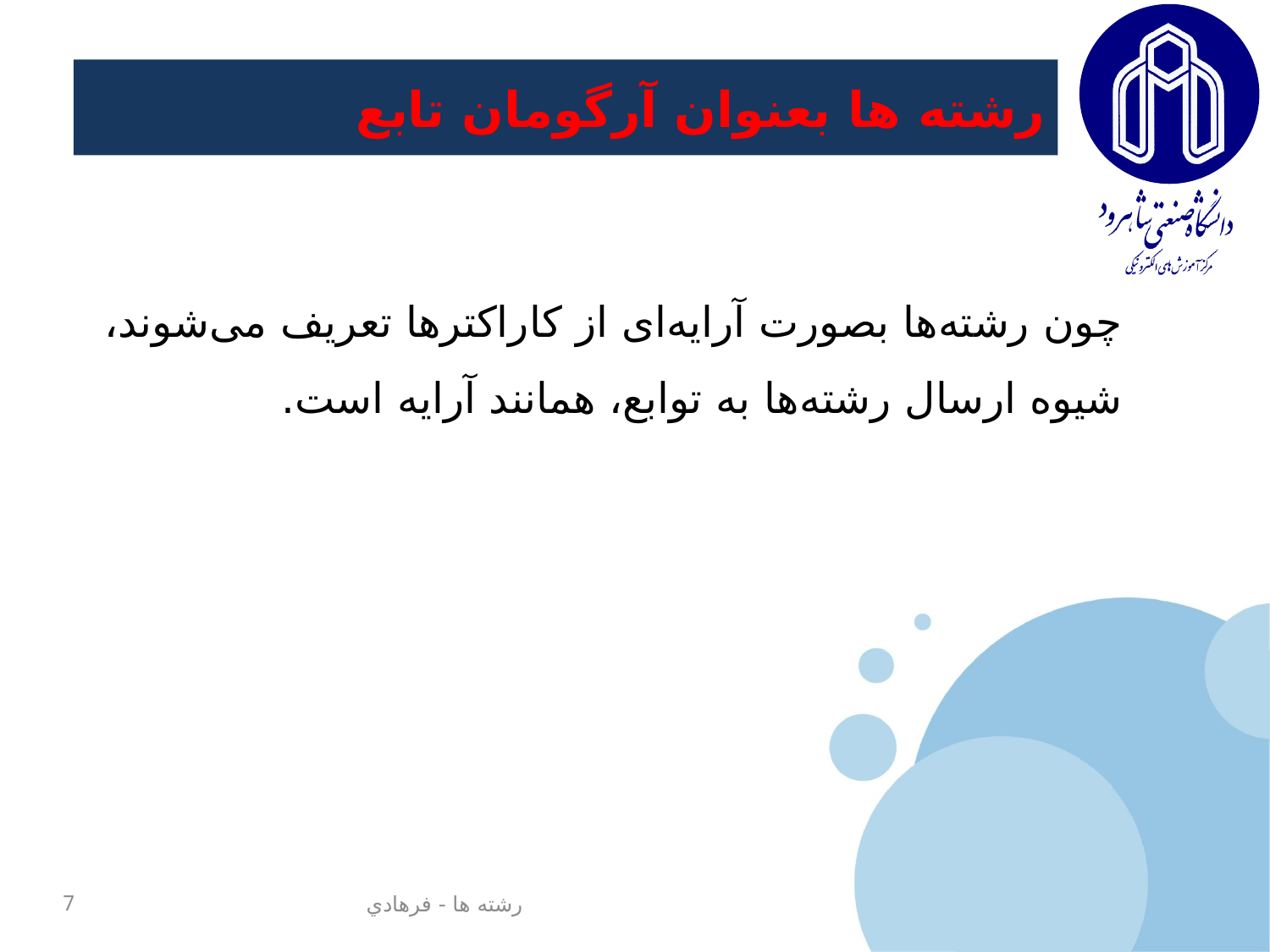

# رشته ها بعنوان آرگومان تابع
چون رشته‌ها بصورت آرایه‌ای از کاراکترها تعریف می‌شوند، شیوه ارسال رشته‌ها به توابع، همانند آرایه است.
7
رشته ها - فرهادي